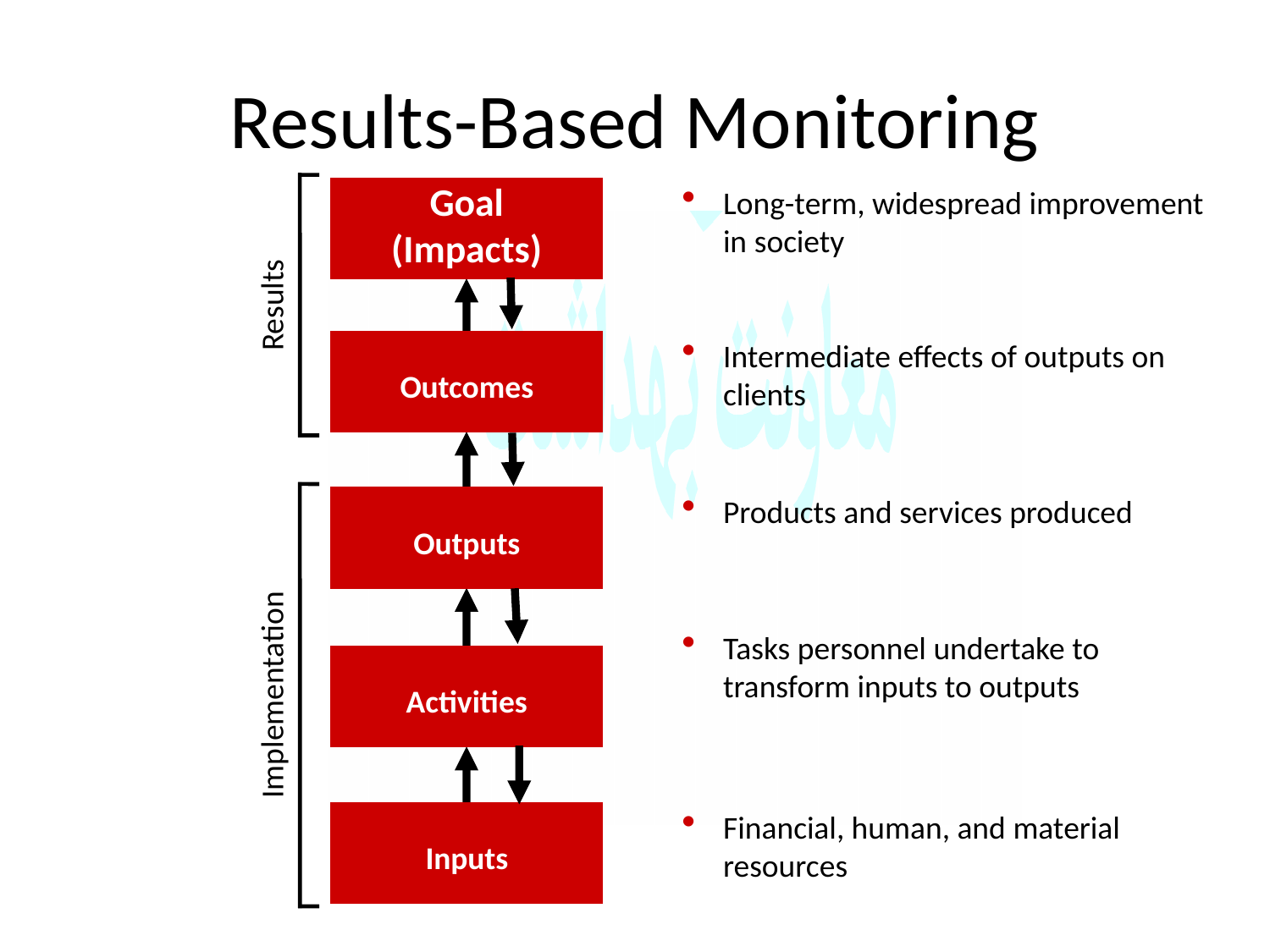

# Results-Based Monitoring

Long-term, widespread improvement in society

Goal
(Impacts)
Results

Intermediate effects of outputs on clients

Outcomes

Products and services produced

Outputs

Tasks personnel undertake to transform inputs to outputs

Activities
Implementation

Financial, human, and material resources

Inputs